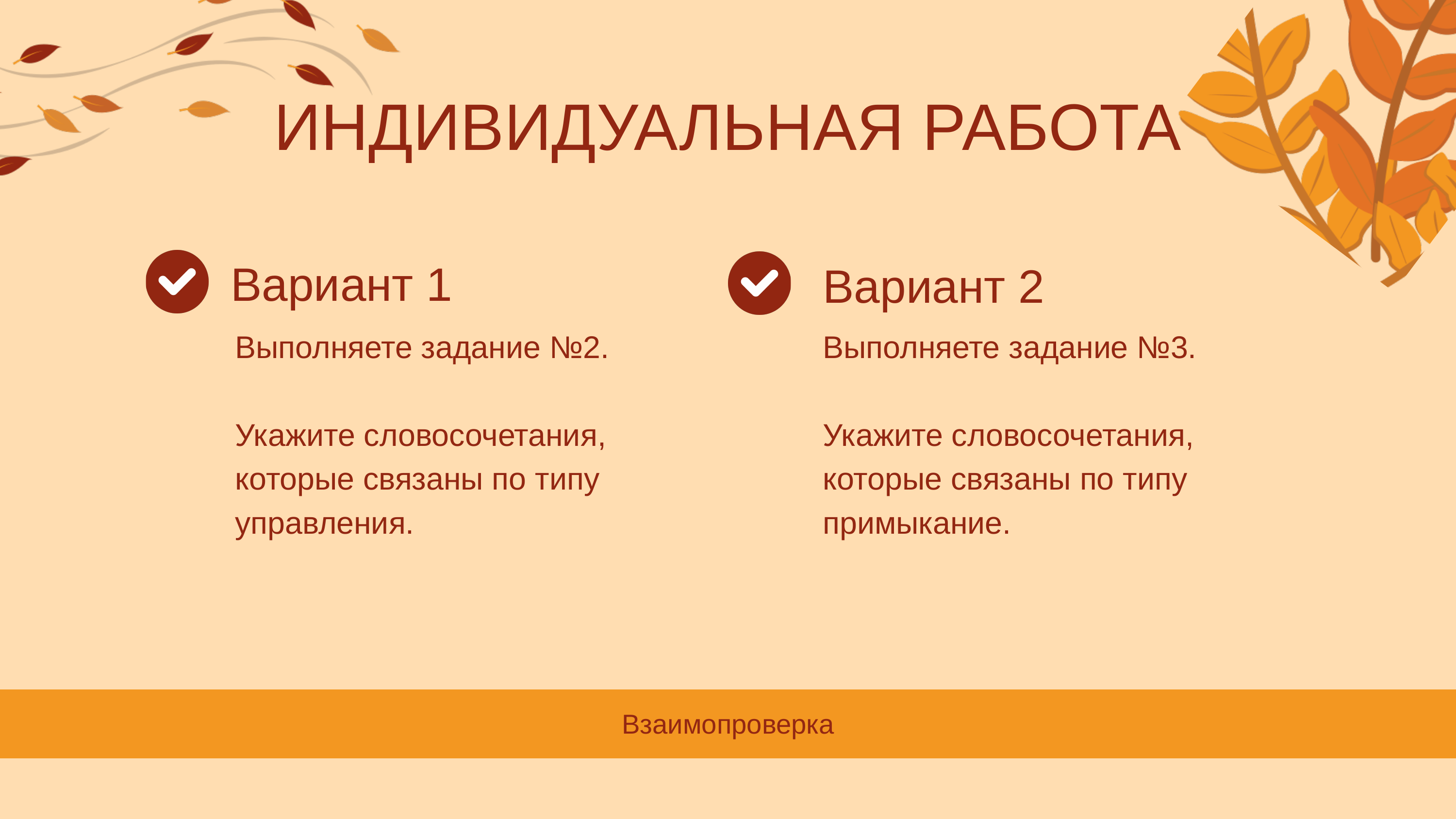

ИНДИВИДУАЛЬНАЯ РАБОТА
Вариант 1
Вариант 2

Выполняете задание №2.

Укажите словосочетания, которые связаны по типу управления.
Выполняете задание №3.

Укажите словосочетания, которые связаны по типу примыкание.

Взаимопроверка